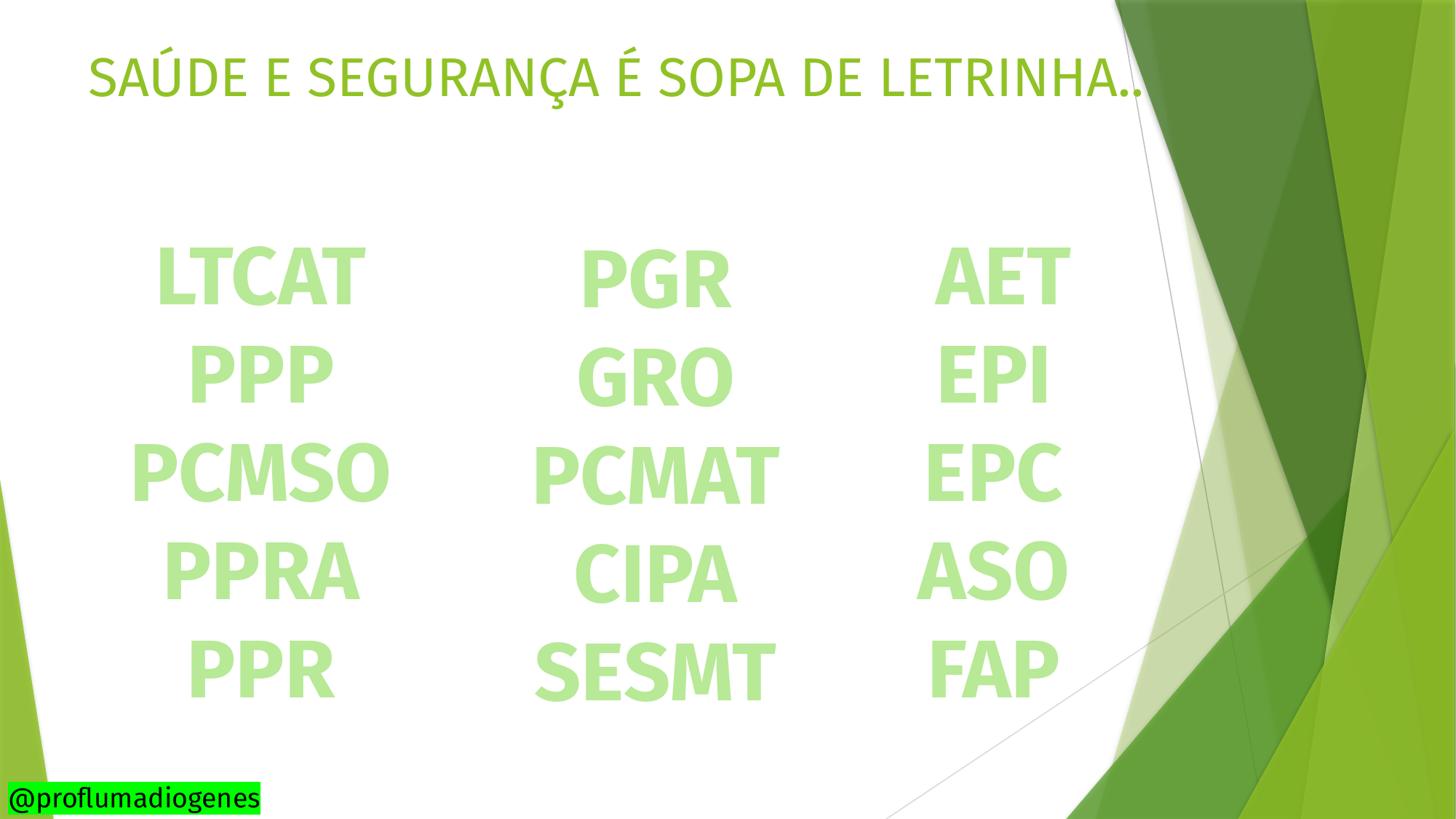

# SAÚDE E SEGURANÇA É SOPA DE LETRINHA..
LTCAT
PPP
PCMSO
PPRA
PPR
 AET
EPI
EPC
ASO
FAP
PGR
GRO
PCMAT
CIPA
SESMT
@proflumadiogenes